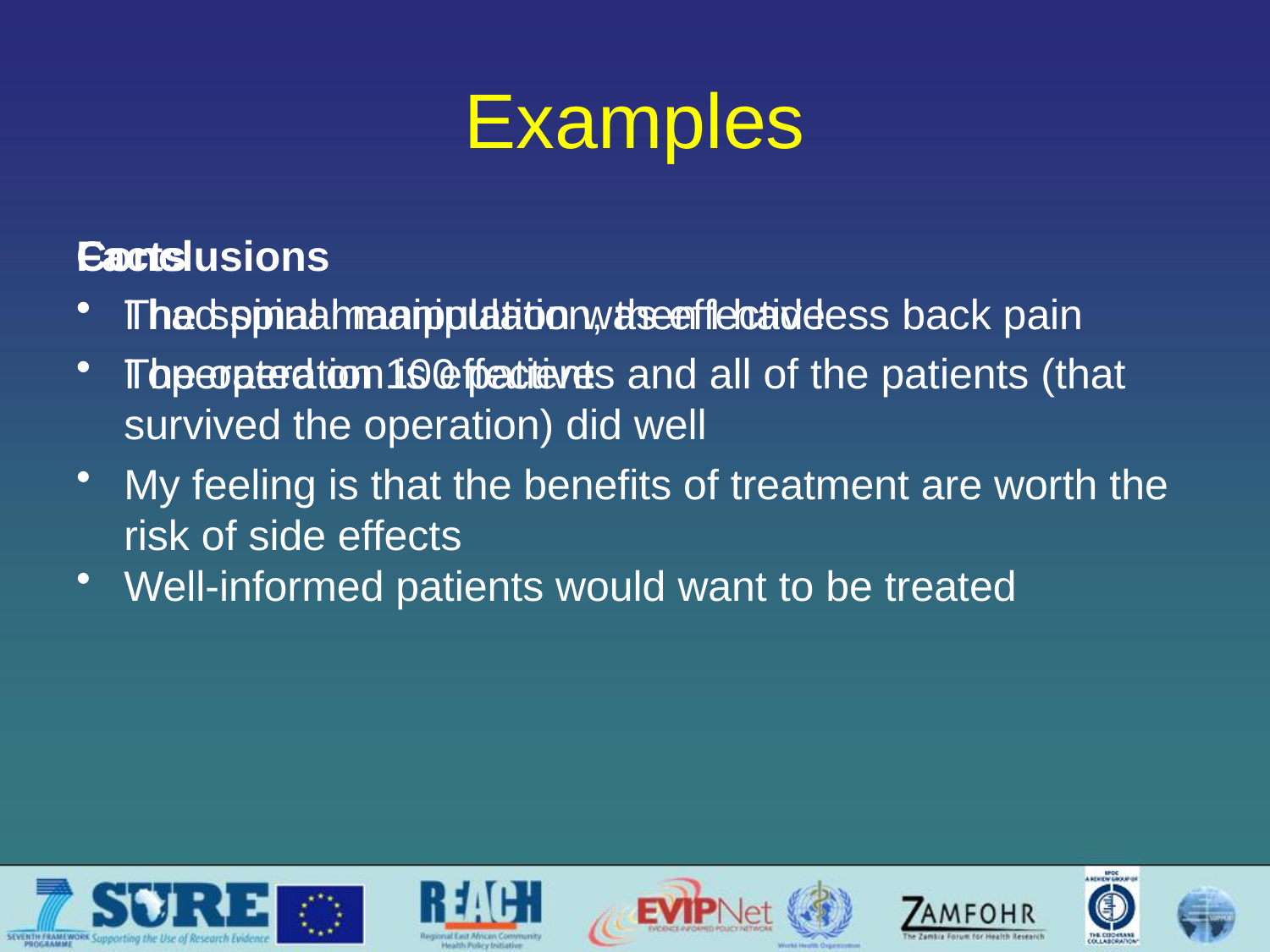

# Examples
Facts
I had spinal manipulation, then I had less back pain
I operated on 100 patients and all of the patients (that survived the operation) did well
My feeling is that the benefits of treatment are worth the risk of side effects
Conclusions
The spinal manipulation was effective
The operation is effective

Well-informed patients would want to be treated